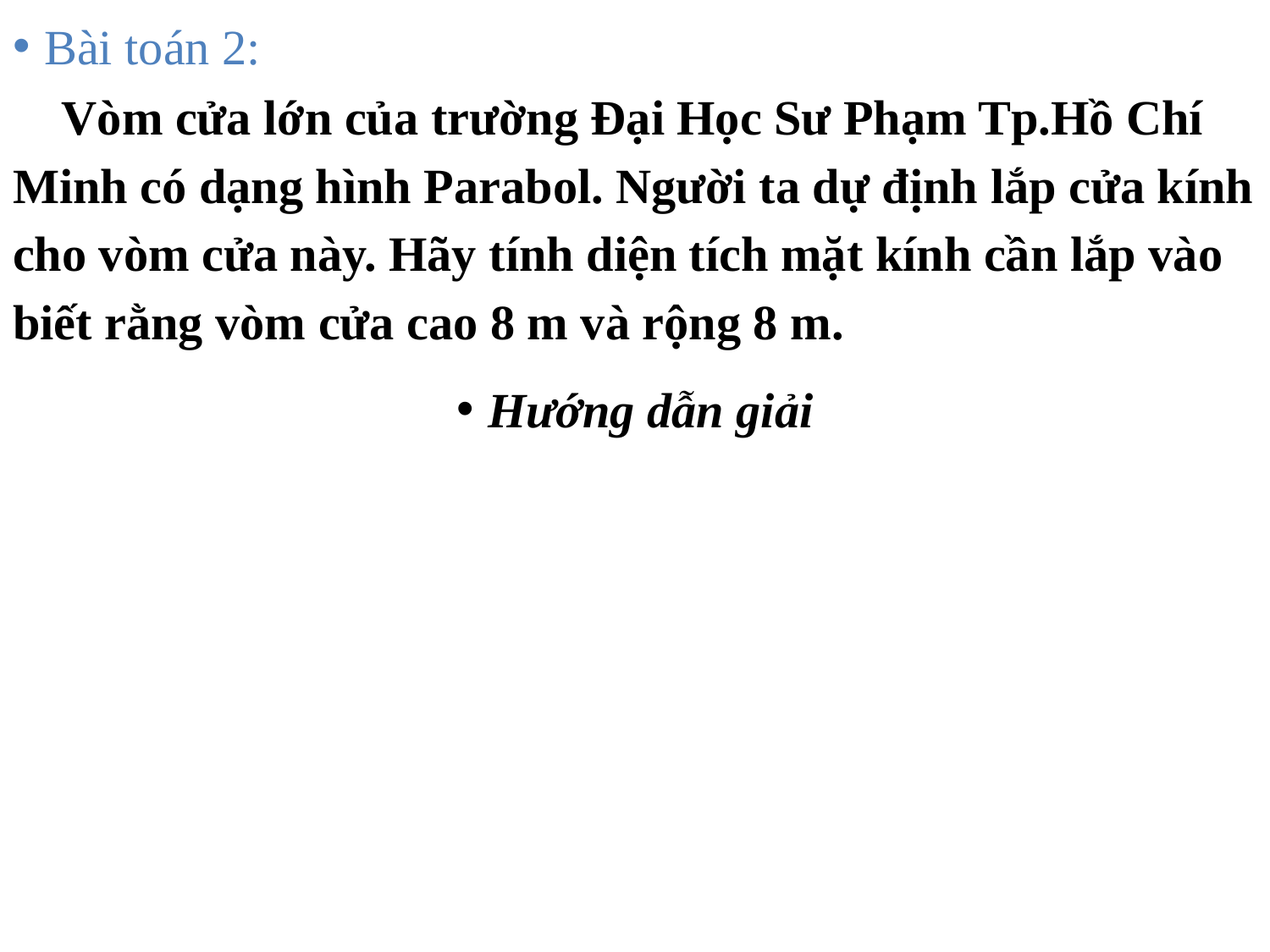

Bài toán 2:
    Vòm cửa lớn của trường Đại Học Sư Phạm Tp.Hồ Chí Minh có dạng hình Parabol. Người ta dự định lắp cửa kính cho vòm cửa này. Hãy tính diện tích mặt kính cần lắp vào biết rằng vòm cửa cao 8 m và rộng 8 m.
Hướng dẫn giải